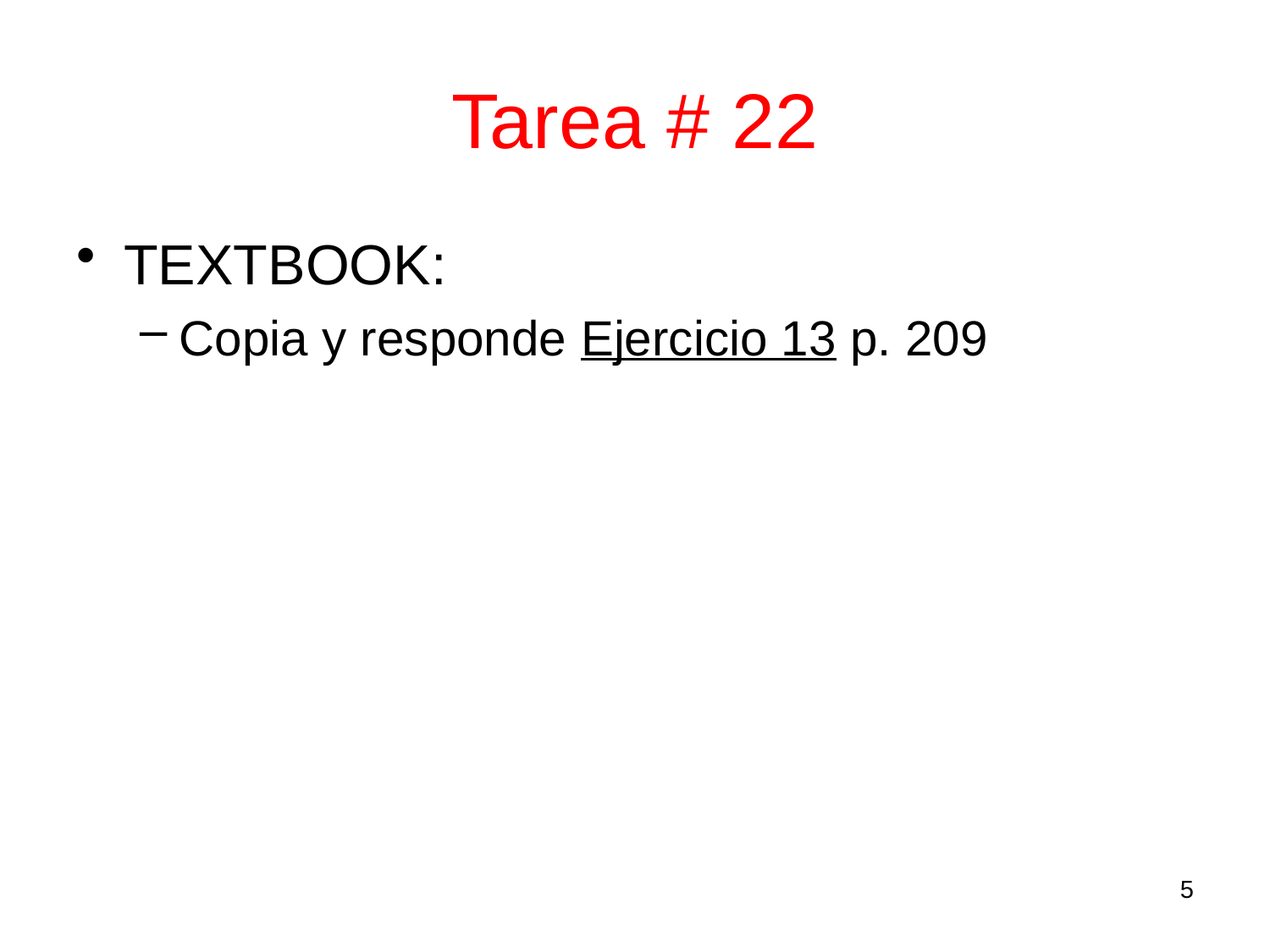

# Tarea # 22
TEXTBOOK:
Copia y responde Ejercicio 13 p. 209

5